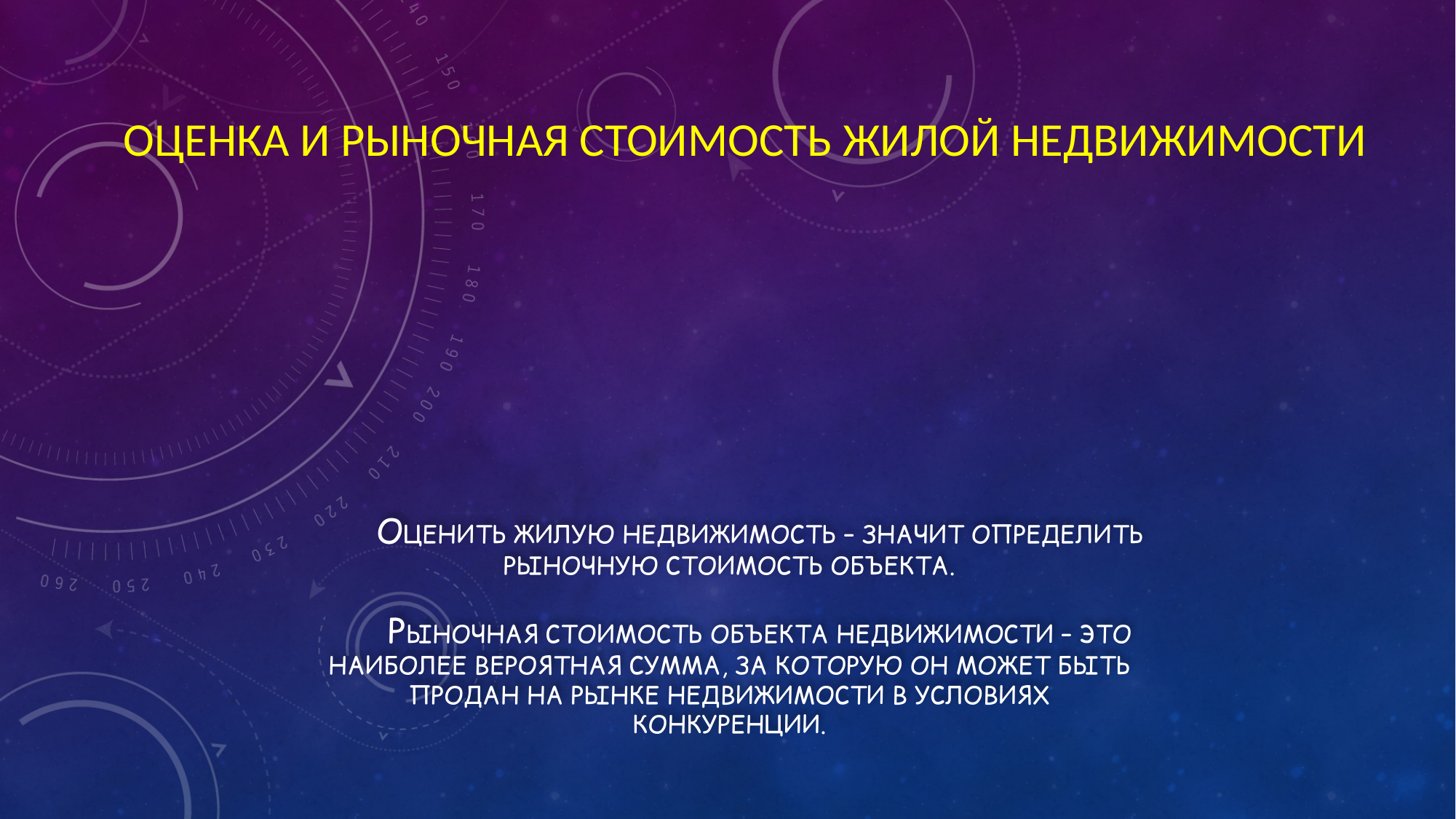

Оценка и рыночная стоимость жилой недвижимости
# Оценить жилую недвижимость – значит определить рыночную стоимость объекта. Рыночная стоимость объекта недвижимости – это наиболее вероятная сумма, за которую он может быть продан на рынке недвижимости в условиях конкуренции.